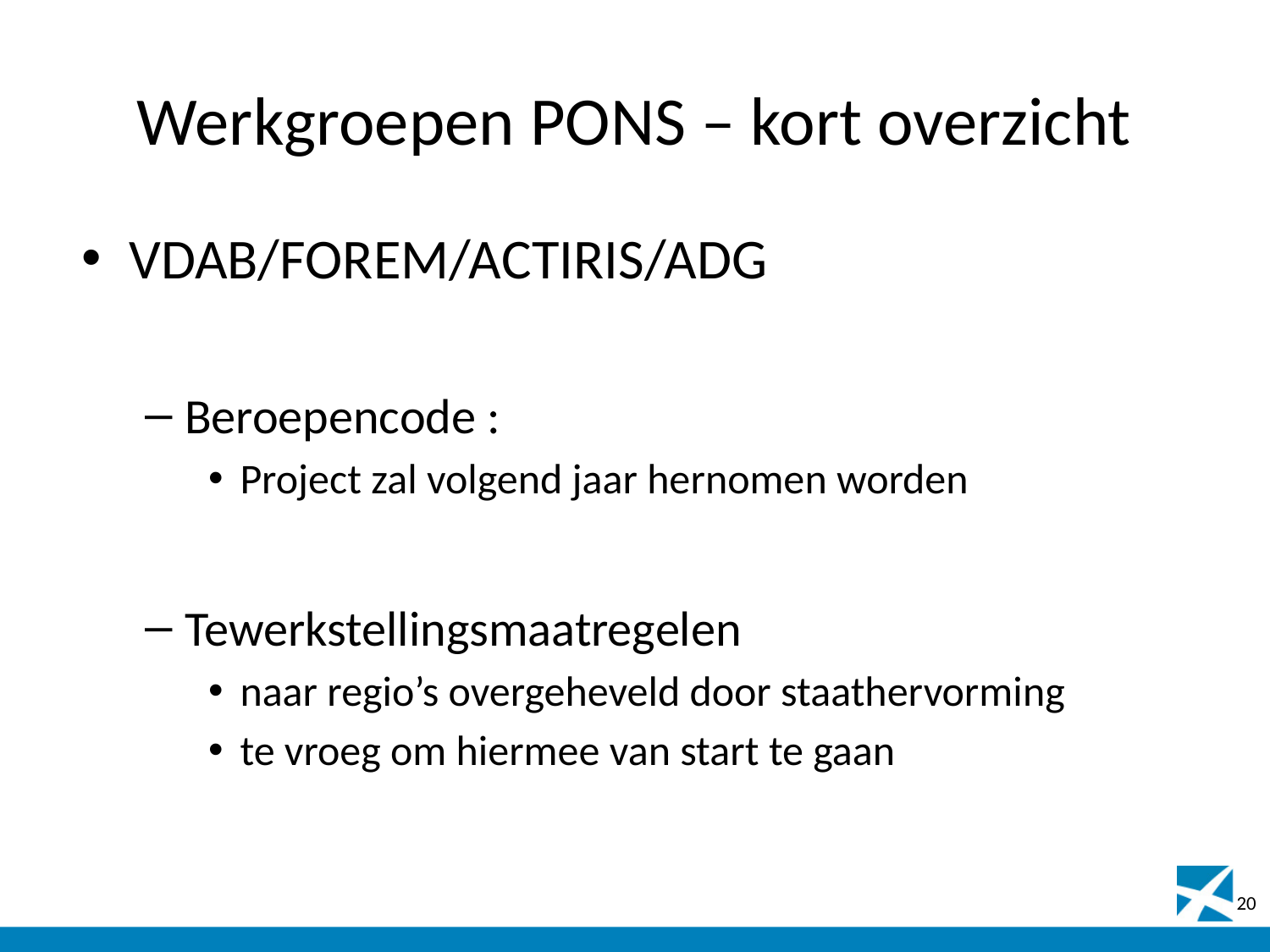

# Werkgroepen PONS – kort overzicht
VDAB/FOREM/ACTIRIS/ADG

Beroepencode :
Project zal volgend jaar hernomen worden

Tewerkstellingsmaatregelen
naar regio’s overgeheveld door staathervorming
te vroeg om hiermee van start te gaan